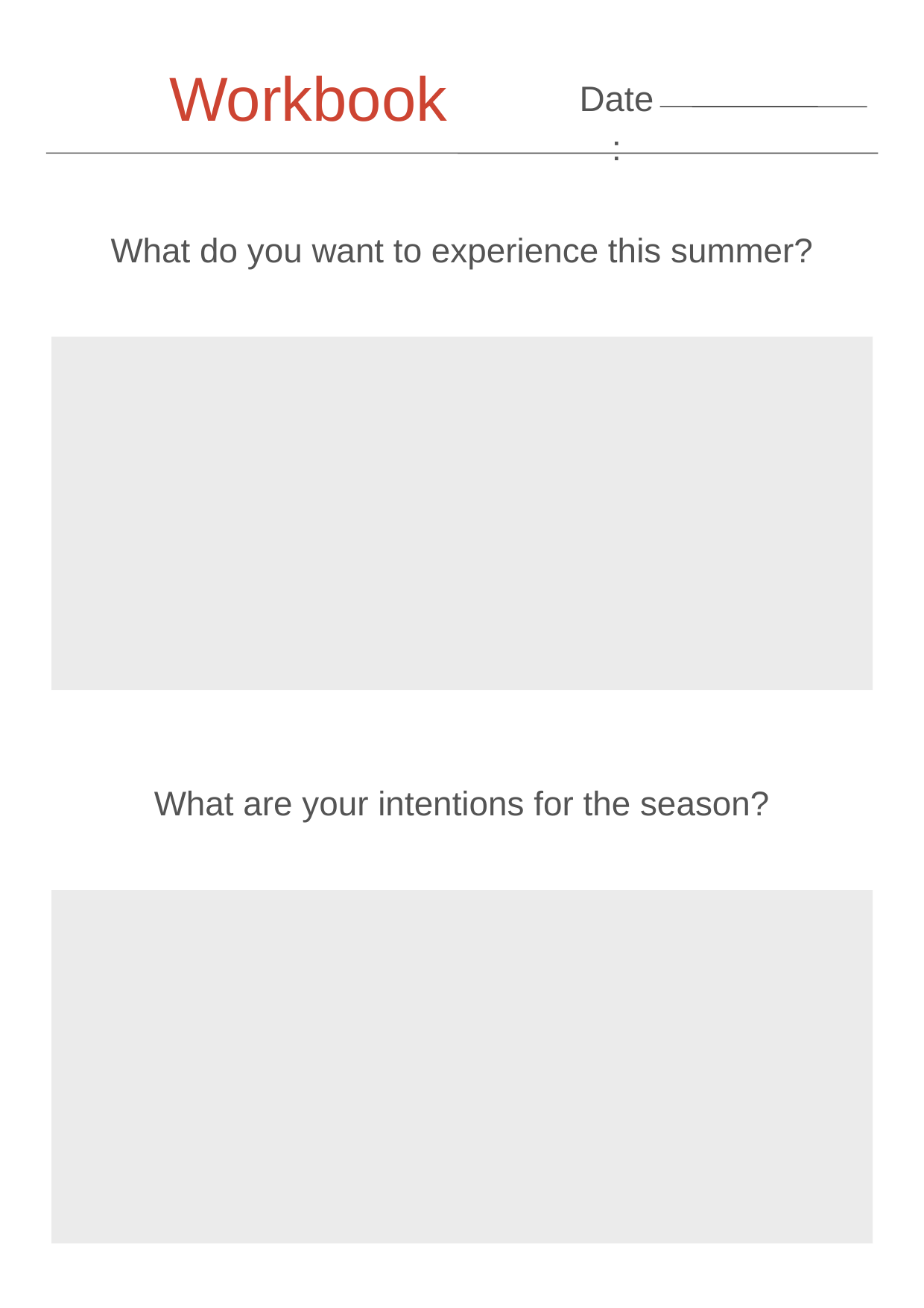

Workbook
Date:

What do you want to experience this summer?

What are your intentions for the season?